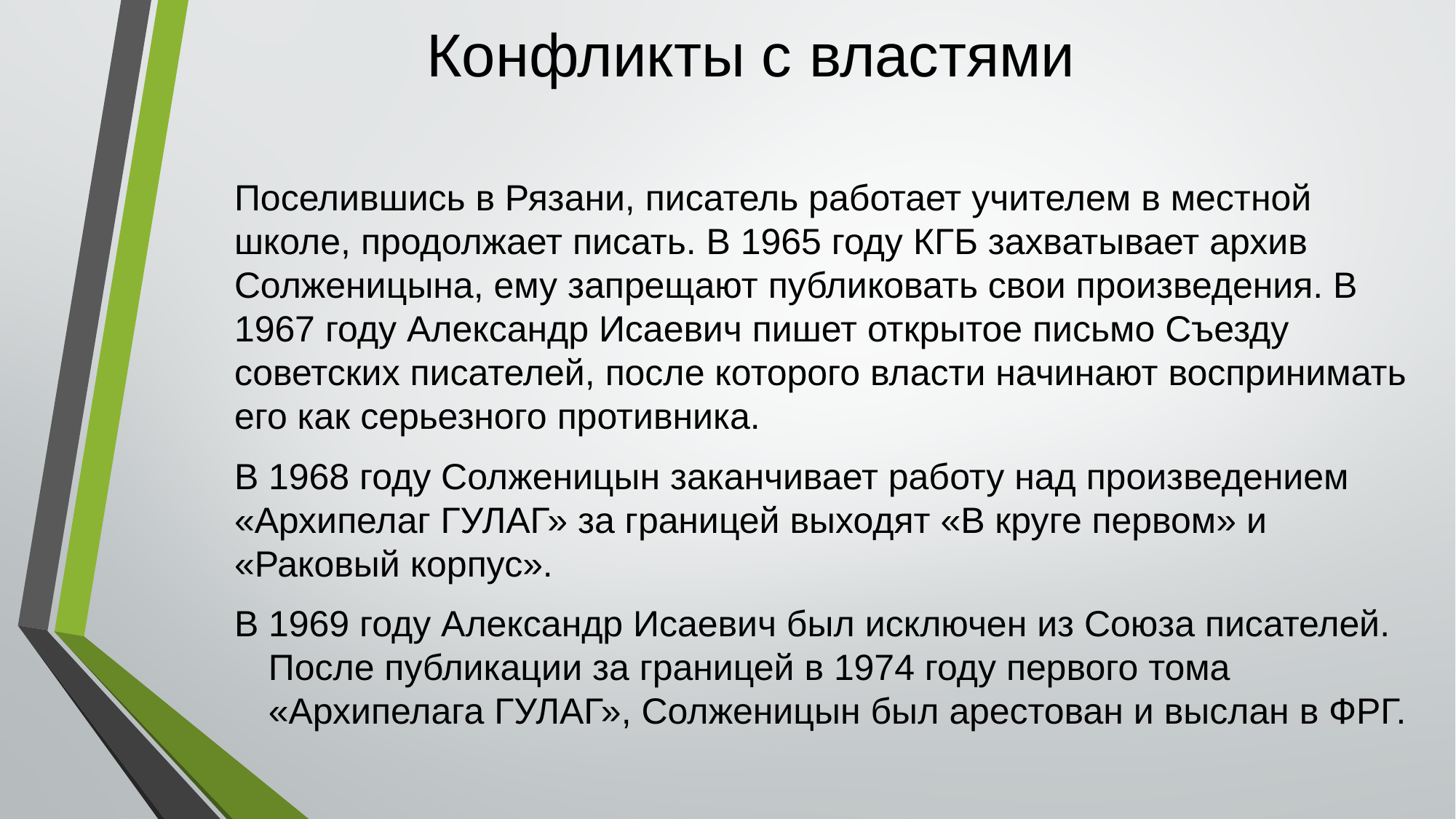

# Конфликты с властями

Поселившись в Рязани, писатель работает учителем в местной школе, продолжает писать. В 1965 году КГБ захватывает архив Солженицына, ему запрещают публиковать свои произведения. В 1967 году Александр Исаевич пишет открытое письмо Съезду советских писателей, после которого власти начинают воспринимать его как серьезного противника.
В 1968 году Солженицын заканчивает работу над произведением «Архипелаг ГУЛАГ» за границей выходят «В круге первом» и «Раковый корпус».
В 1969 году Александр Исаевич был исключен из Союза писателей. После публикации за границей в 1974 году первого тома «Архипелага ГУЛАГ», Солженицын был арестован и выслан в ФРГ.